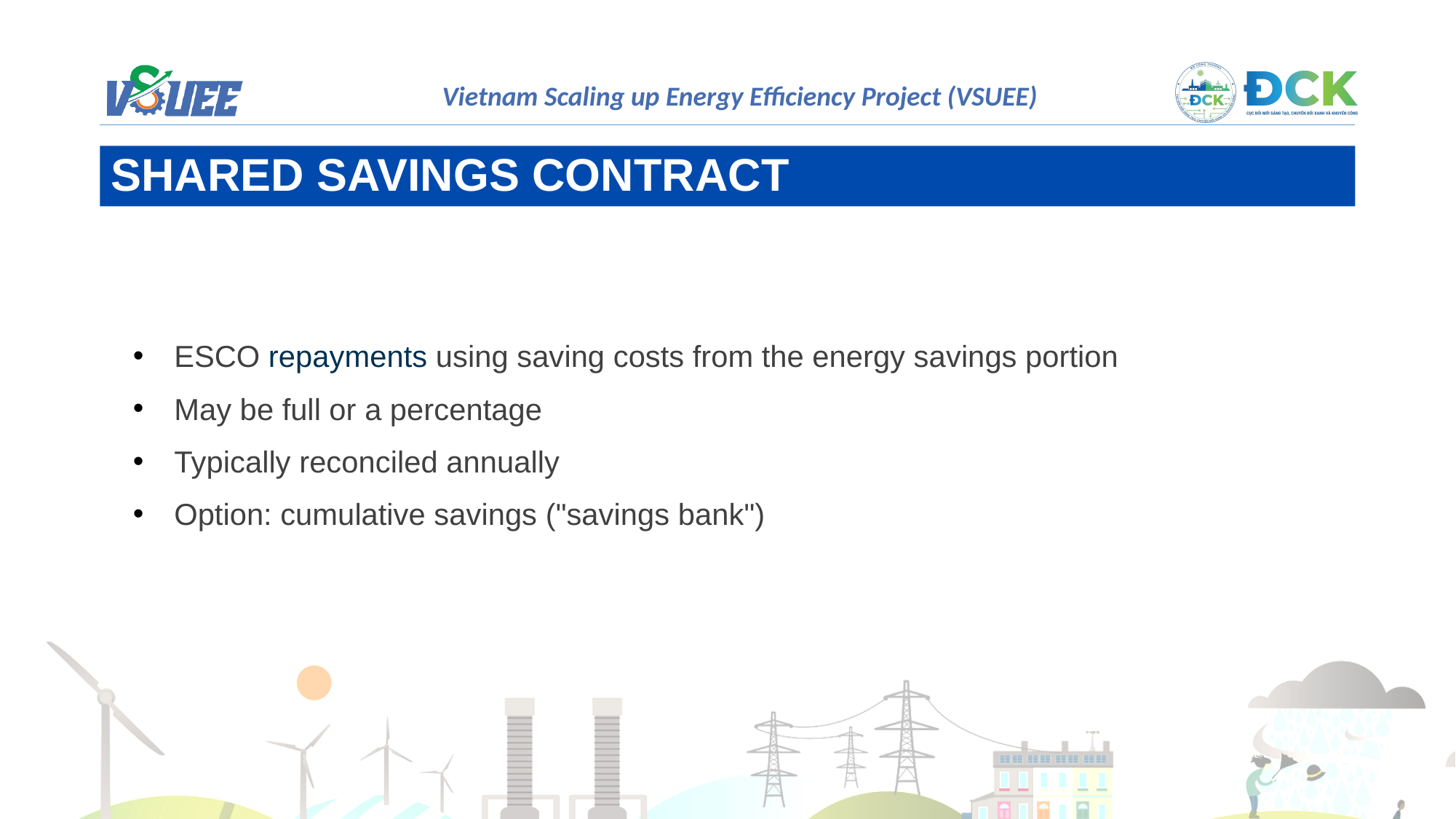

SHARED SAVINGS CONTRACT
ESCO repayments using saving costs from the energy savings portion
May be full or a percentage
Typically reconciled annually
Option: cumulative savings ("savings bank")